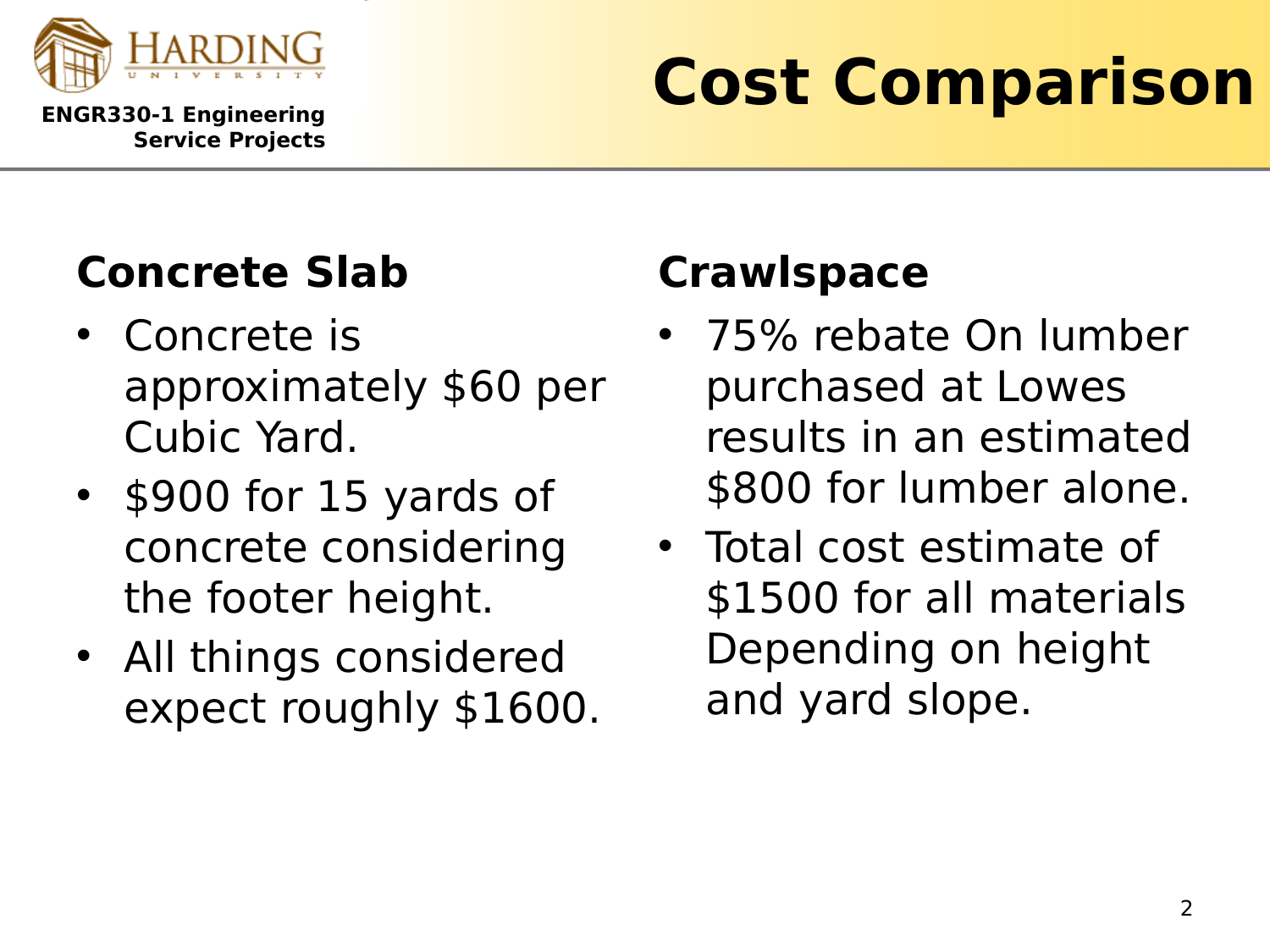

# Cost Comparison
Concrete Slab
Crawlspace
Concrete is approximately $60 per Cubic Yard.
$900 for 15 yards of concrete considering the footer height.
All things considered expect roughly $1600.
75% rebate On lumber purchased at Lowes results in an estimated $800 for lumber alone.
Total cost estimate of $1500 for all materials Depending on height and yard slope.
2